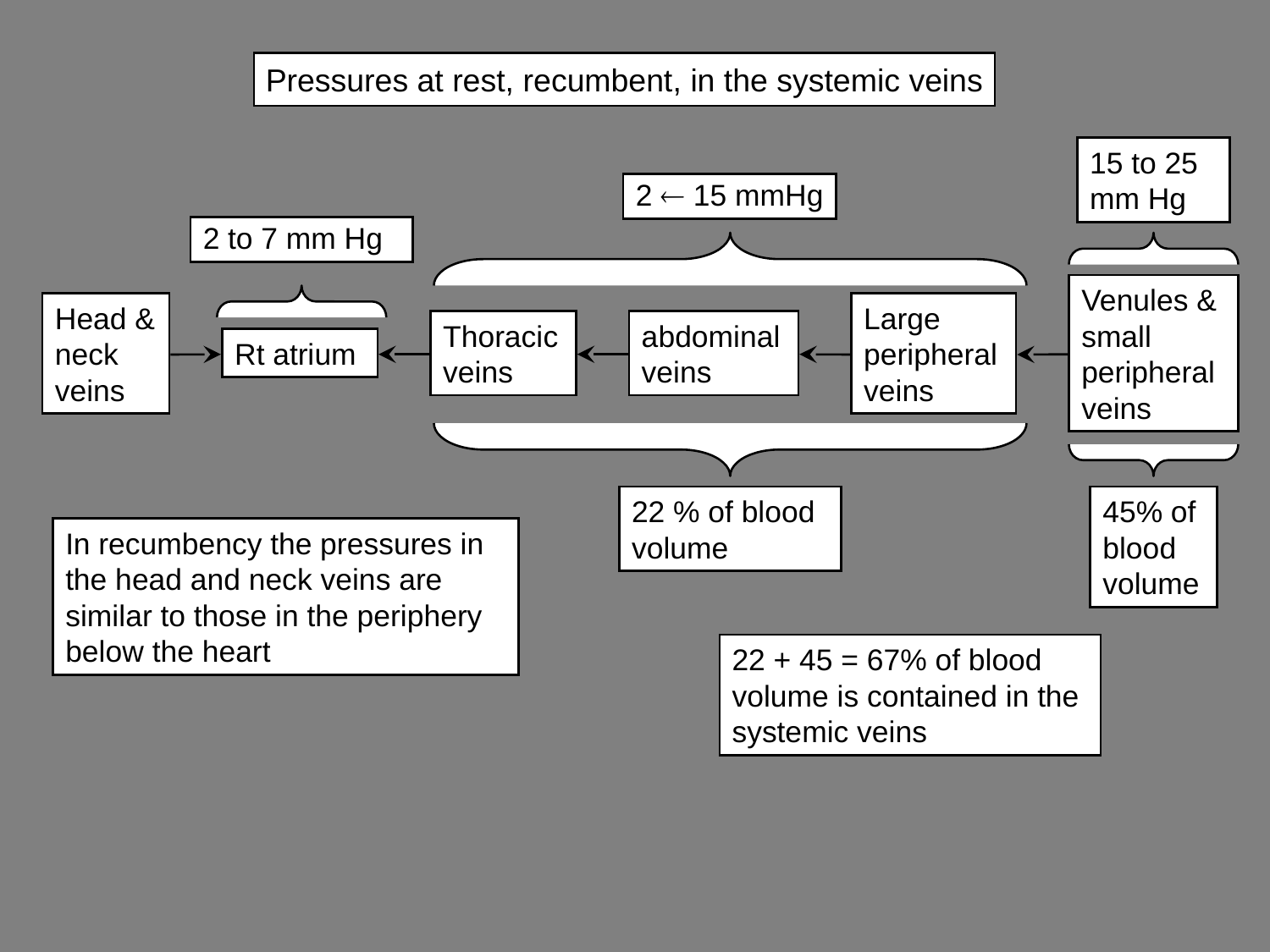

# Pressures at rest, recumbent, in the systemic veins

15 to 25 mm Hg

2 ← 15 mmHg

2 to 7 mm Hg
Venules & small peripheral veins
Head & neck veins
Large peripheral veins
Thoracic veins
abdominal veins
Rt atrium

22 % of blood volume
45% of blood volume
In recumbency the pressures in the head and neck veins are similar to those in the periphery below the heart
22 + 45 = 67% of blood volume is contained in the systemic veins